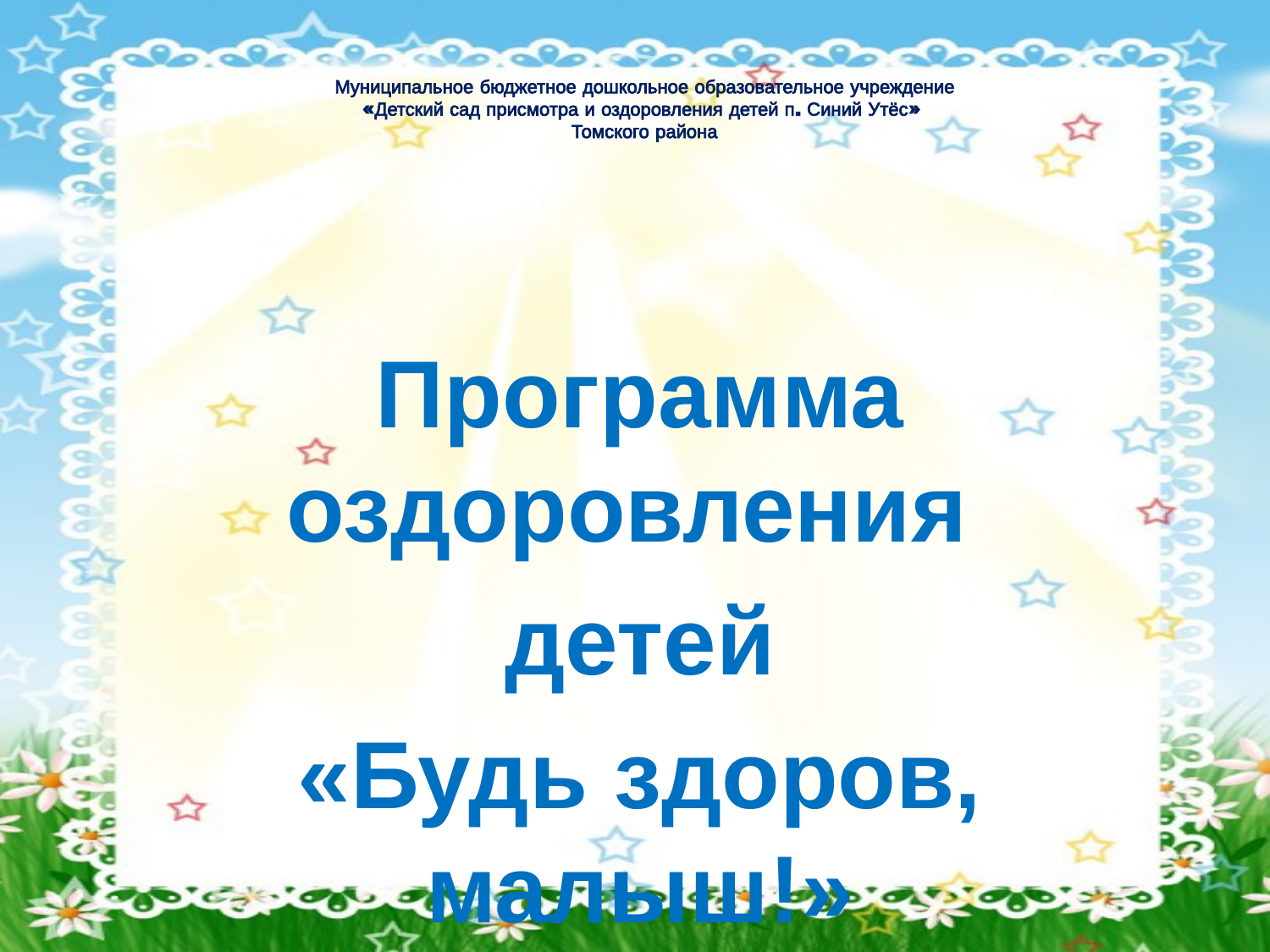

# Муниципальное бюджетное дошкольное образовательное учреждение «Детский сад присмотра и оздоровления детей п. Синий Утёс» Томского района
Программа оздоровления
детей
«Будь здоров, малыш!»